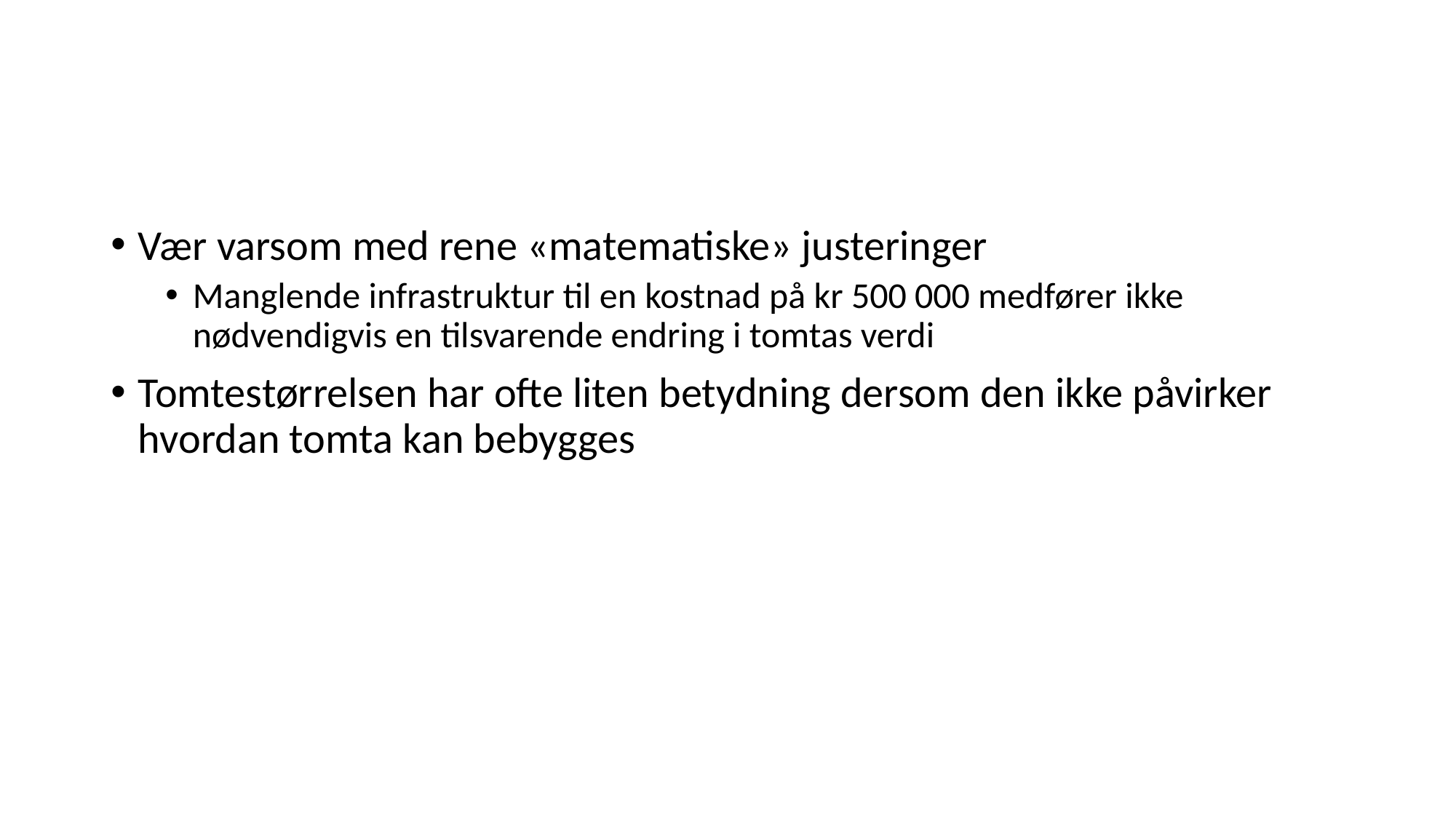

#
Vær varsom med rene «matematiske» justeringer
Manglende infrastruktur til en kostnad på kr 500 000 medfører ikke nødvendigvis en tilsvarende endring i tomtas verdi
Tomtestørrelsen har ofte liten betydning dersom den ikke påvirker hvordan tomta kan bebygges